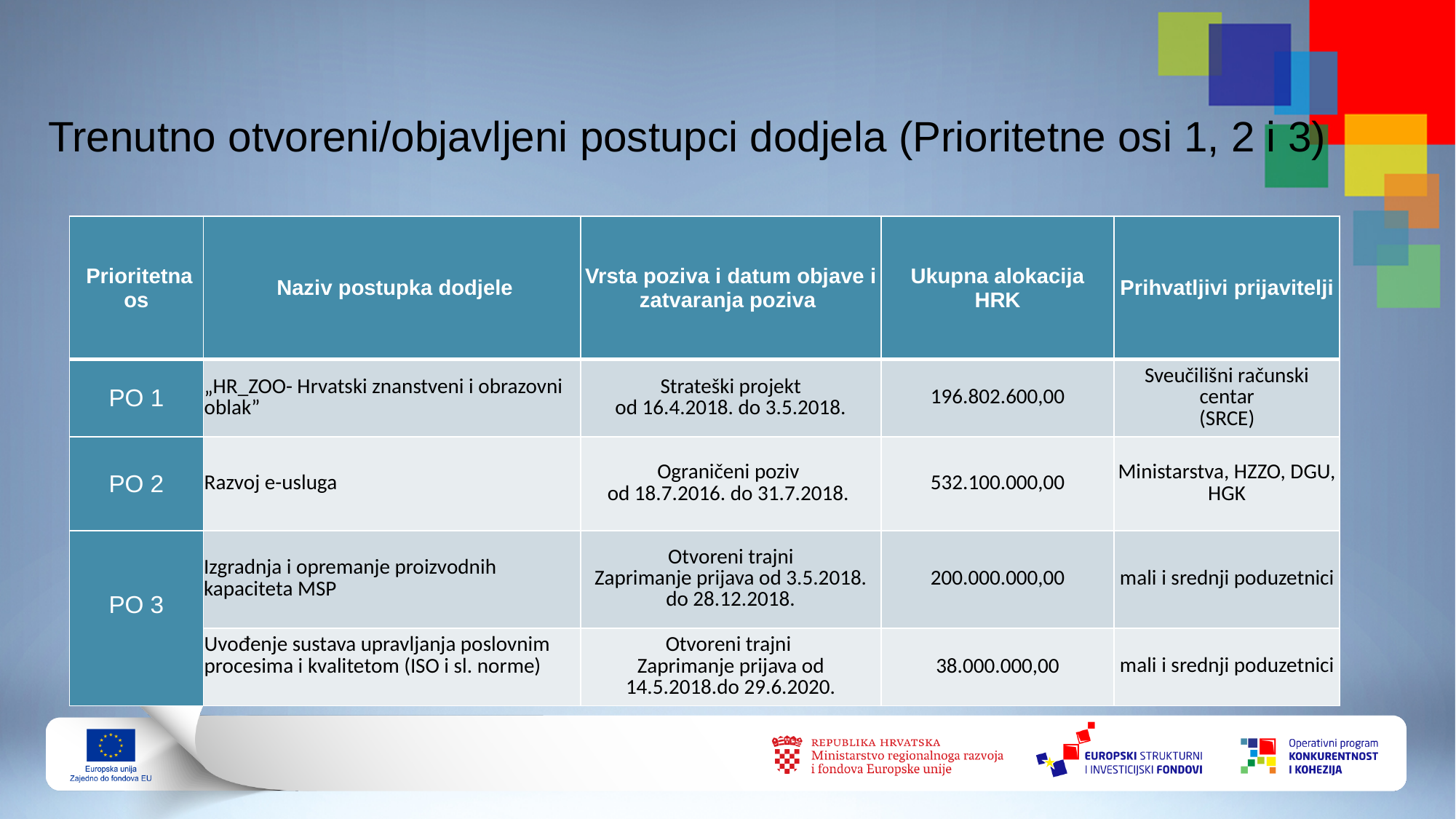

# Trenutno otvoreni/objavljeni postupci dodjela (Prioritetne osi 1, 2 i 3)
| Prioritetna os | Naziv postupka dodjele | Vrsta poziva i datum objave i zatvaranja poziva | Ukupna alokacija HRK | Prihvatljivi prijavitelji |
| --- | --- | --- | --- | --- |
| PO 1 | „HR\_ZOO- Hrvatski znanstveni i obrazovni oblak” | Strateški projekt od 16.4.2018. do 3.5.2018. | 196.802.600,00 | Sveučilišni računski centar (SRCE) |
| PO 2 | Razvoj e-usluga | Ograničeni poziv od 18.7.2016. do 31.7.2018. | 532.100.000,00 | Ministarstva, HZZO, DGU, HGK |
| PO 3 | Izgradnja i opremanje proizvodnih kapaciteta MSP | Otvoreni trajni Zaprimanje prijava od 3.5.2018. do 28.12.2018. | 200.000.000,00 | mali i srednji poduzetnici |
|  | Uvođenje sustava upravljanja poslovnim procesima i kvalitetom (ISO i sl. norme) | Otvoreni trajni Zaprimanje prijava od 14.5.2018.do 29.6.2020. | 38.000.000,00 | mali i srednji poduzetnici |